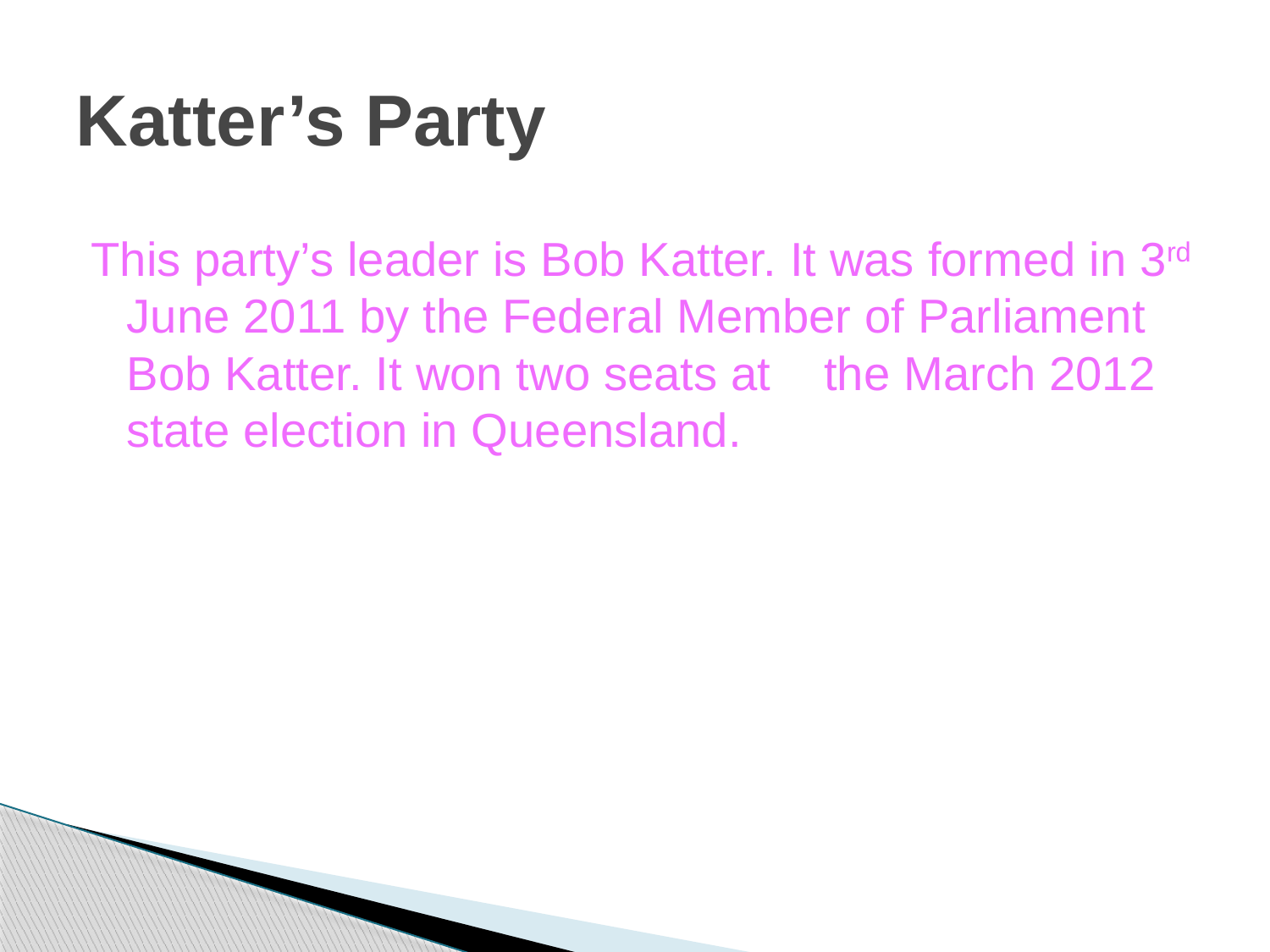

# Katter’s Party
This party’s leader is Bob Katter. It was formed in 3rd June 2011 by the Federal Member of Parliament Bob Katter. It won two seats at    the March 2012 state election in Queensland.